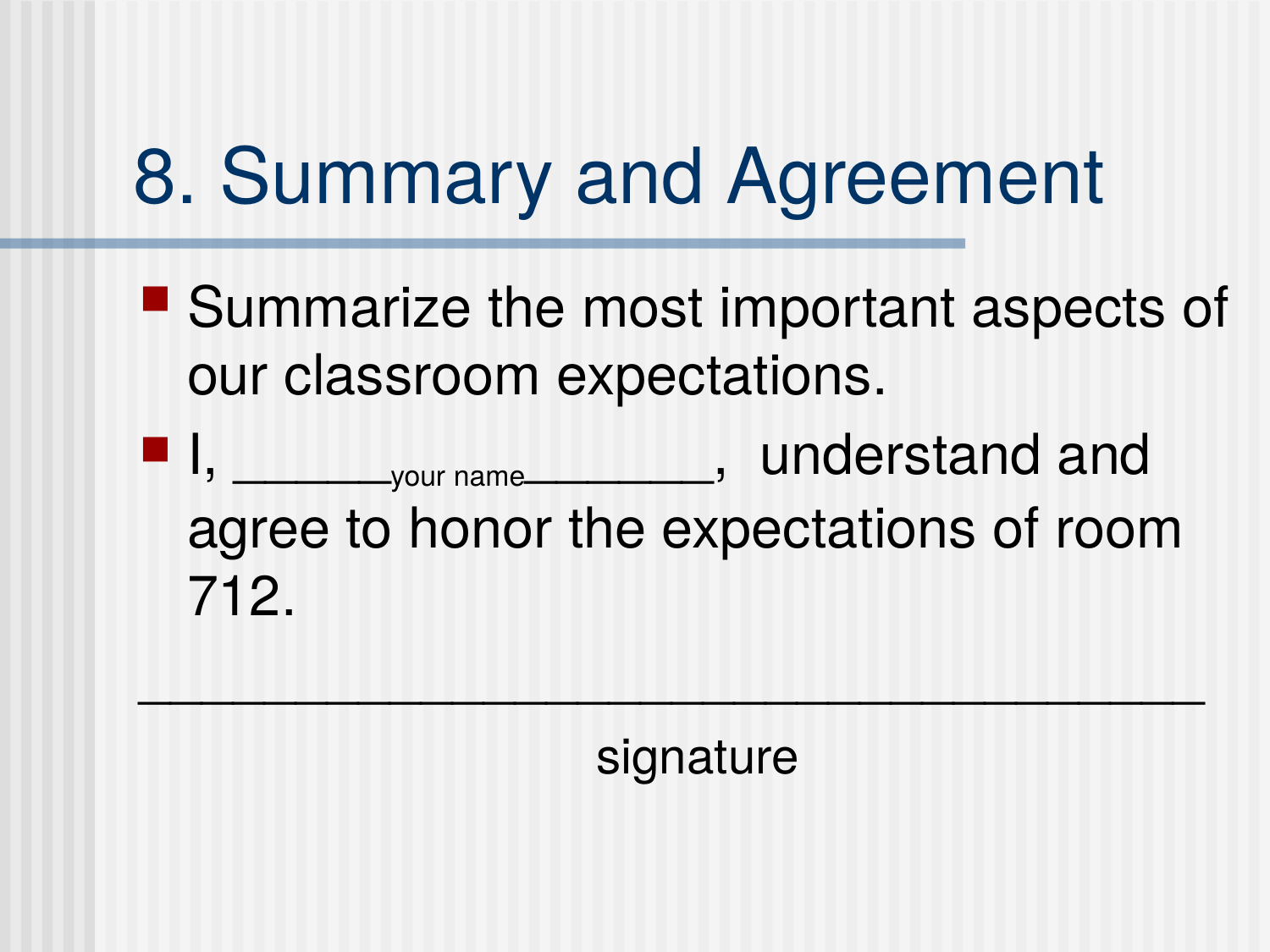

# 8. Summary and Agreement
Summarize the most important aspects of our classroom expectations.
I, _____your name______,  understand and agree to honor the expectations of room 712.
__________________________________
 signature